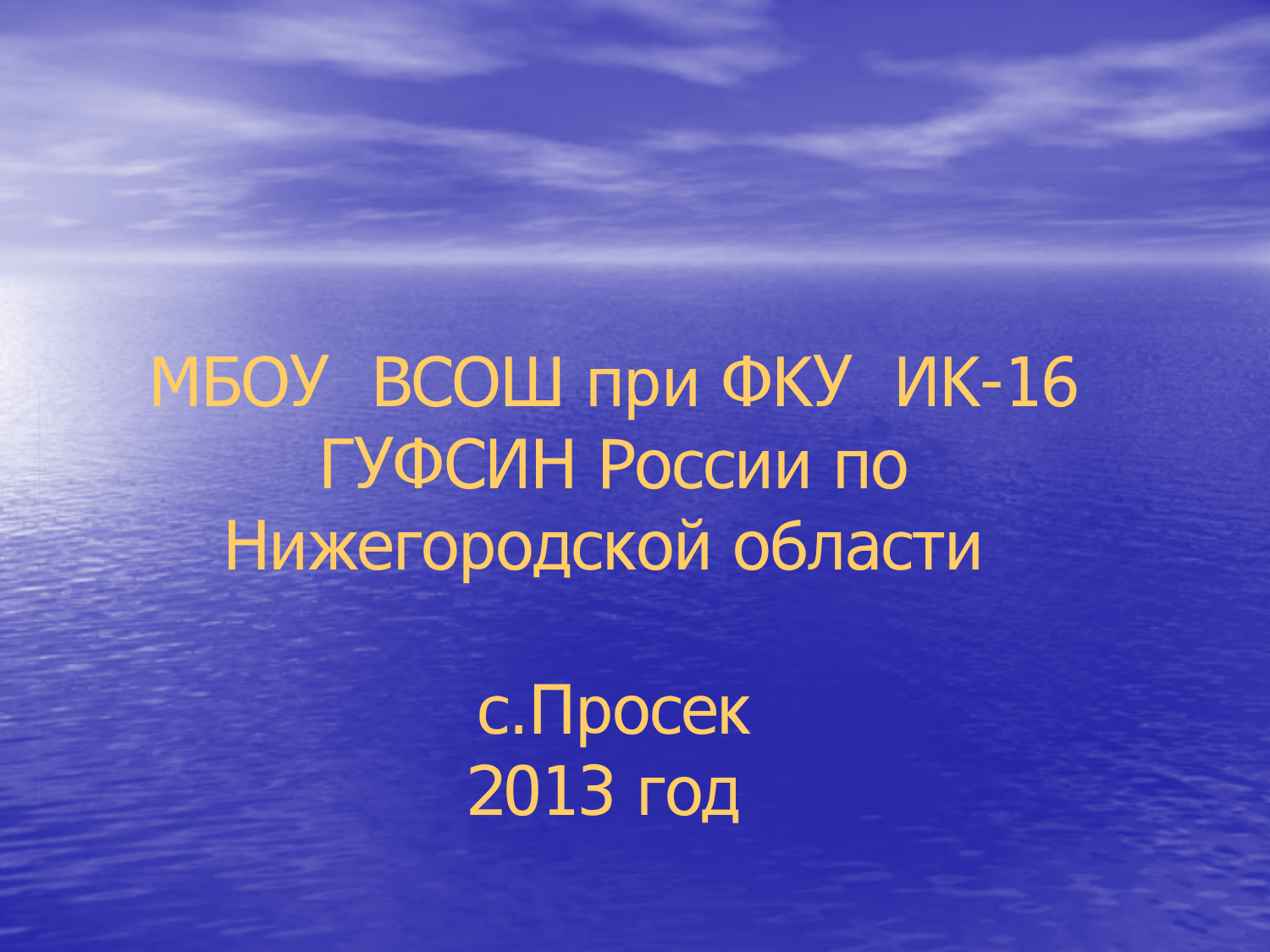

# МБОУ  ВСОШ при ФКУ  ИК-16 ГУФСИН России по Нижегородской области с.Просек 2013 год